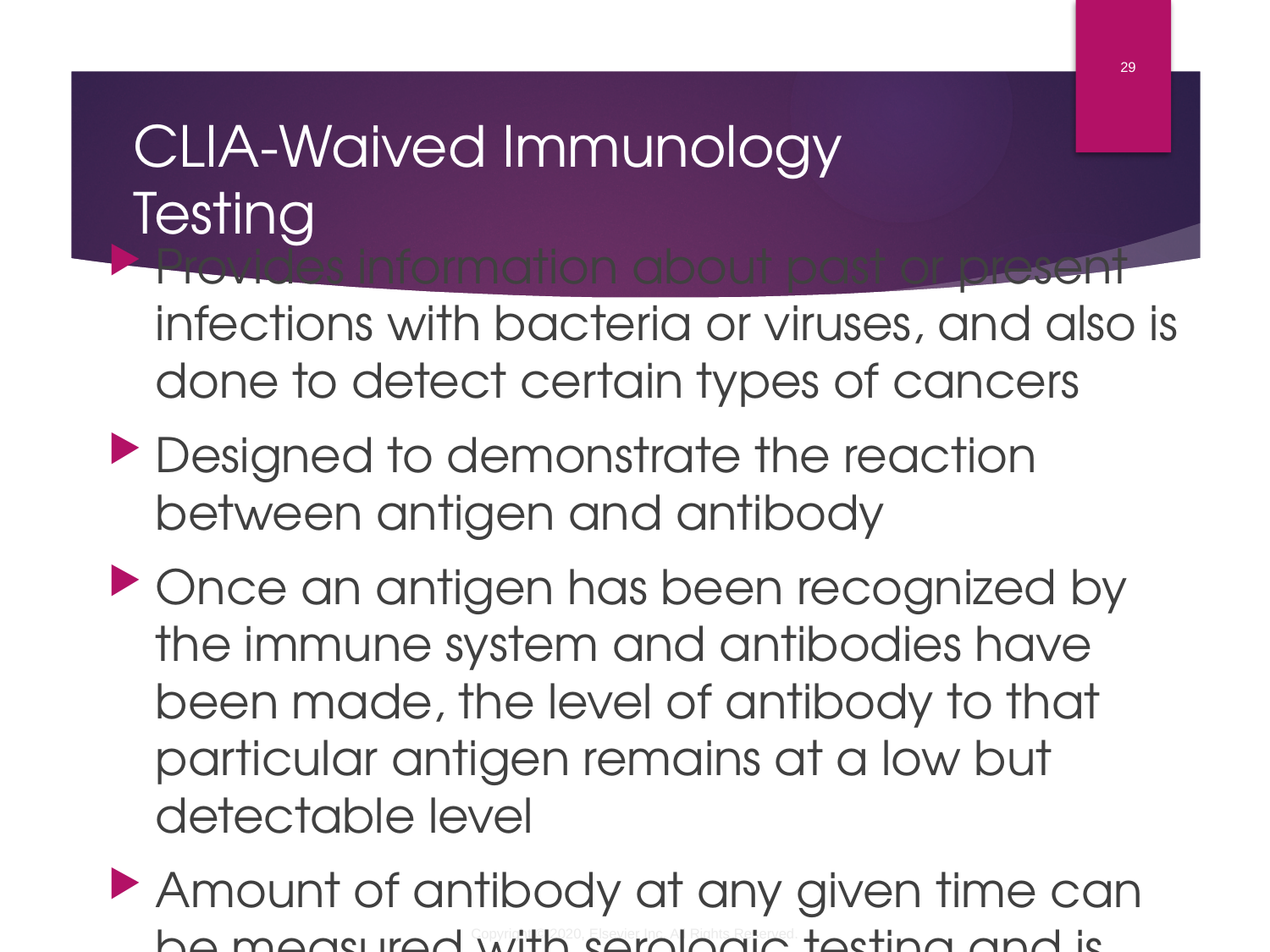

29

# CLIA-Waived Immunology Testing
Provides information about past or present infections with bacteria or viruses, and also is done to detect certain types of cancers
Designed to demonstrate the reaction between antigen and antibody
Once an antigen has been recognized by the immune system and antibodies have been made, the level of antibody to that particular antigen remains at a low but detectable level
Amount of antibody at any given time can be measured with serologic testing and is referred to as the titer